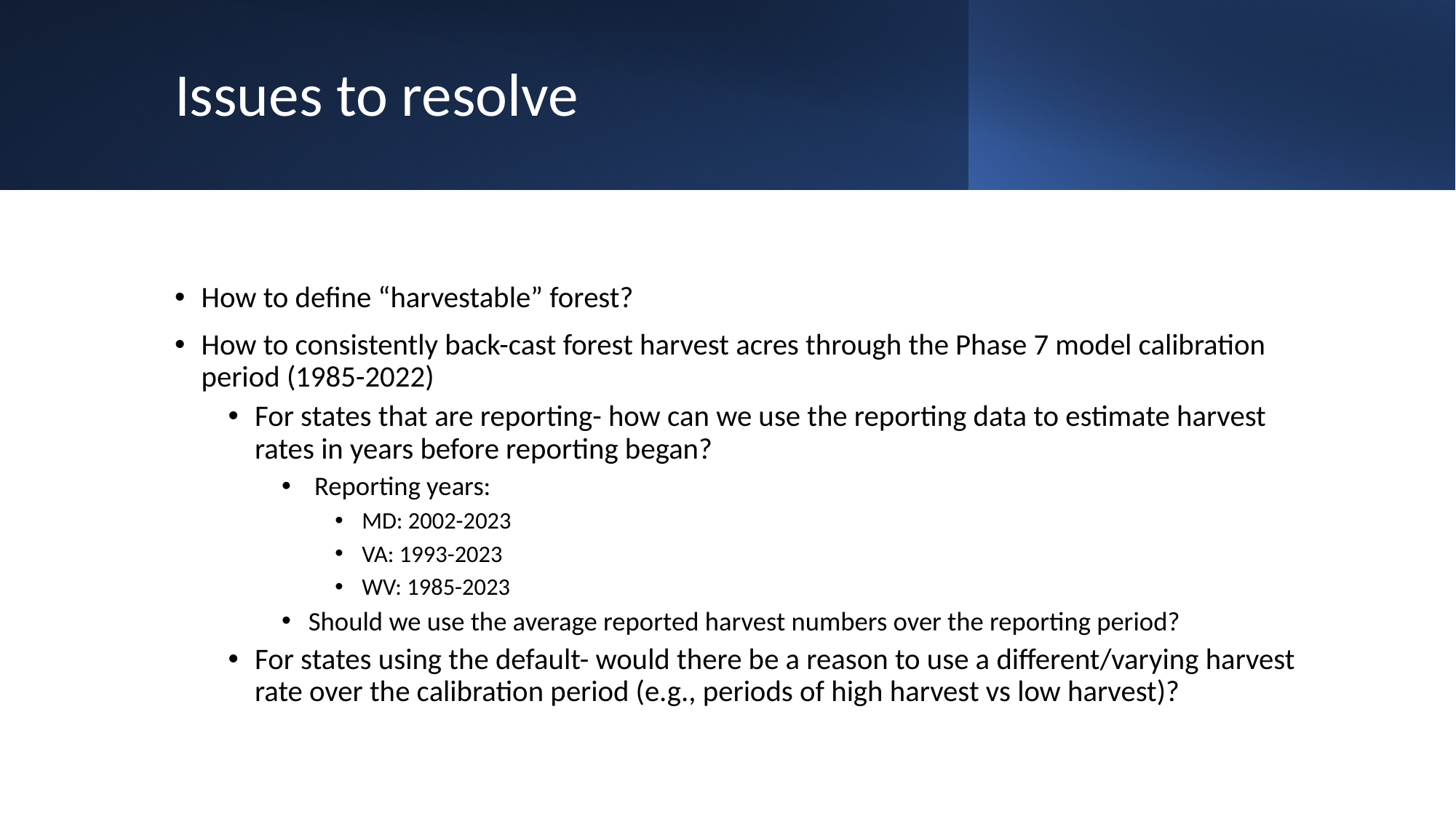

# Issues to resolve
How to define “harvestable” forest?
How to consistently back-cast forest harvest acres through the Phase 7 model calibration period (1985-2022)
For states that are reporting- how can we use the reporting data to estimate harvest rates in years before reporting began?
 Reporting years:
MD: 2002-2023
VA: 1993-2023
WV: 1985-2023
Should we use the average reported harvest numbers over the reporting period?
For states using the default- would there be a reason to use a different/varying harvest rate over the calibration period (e.g., periods of high harvest vs low harvest)?